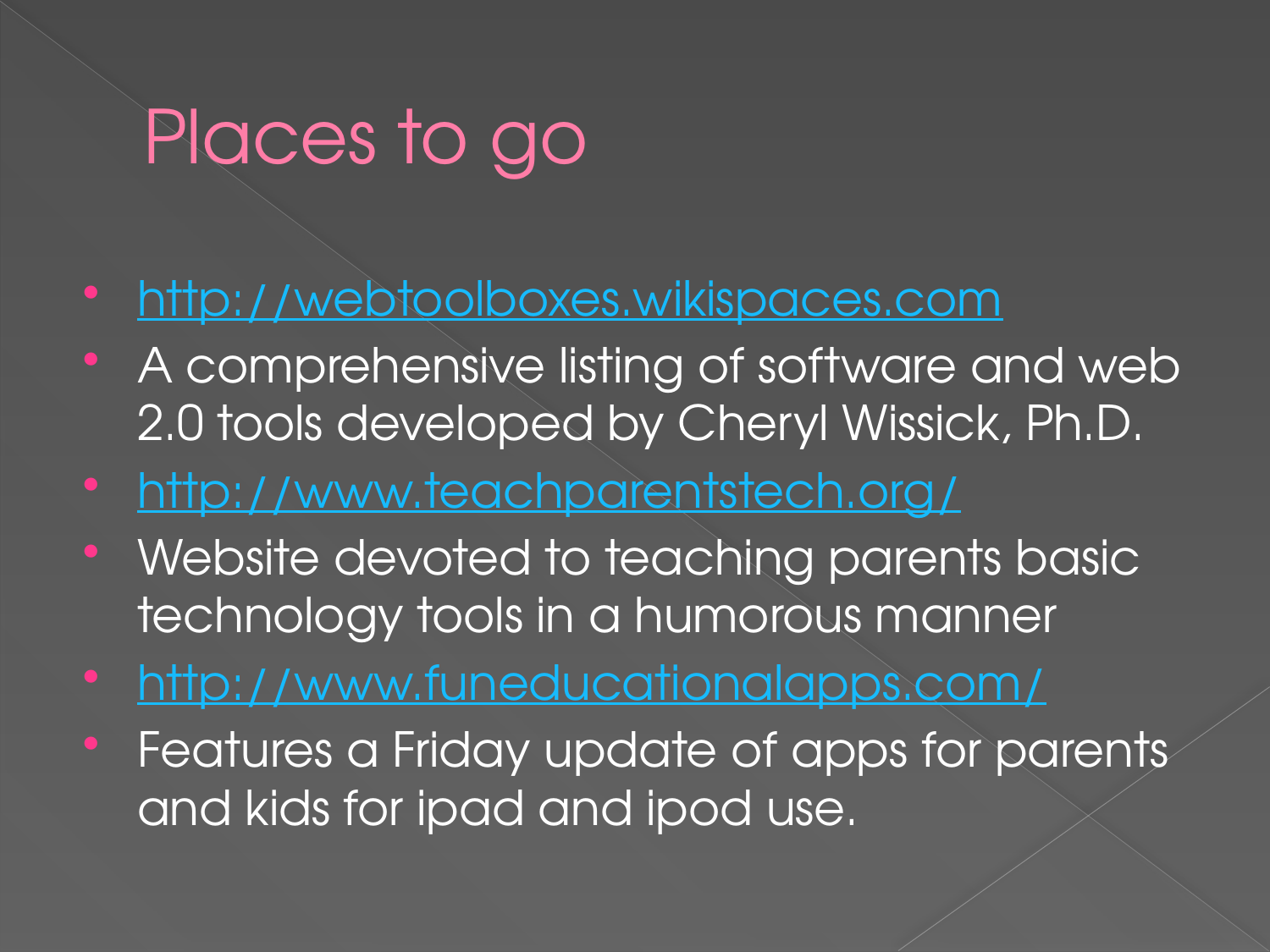

# Places to go
http://webtoolboxes.wikispaces.com
A comprehensive listing of software and web 2.0 tools developed by Cheryl Wissick, Ph.D.
http://www.teachparentstech.org/
Website devoted to teaching parents basic technology tools in a humorous manner
http://www.funeducationalapps.com/
Features a Friday update of apps for parents and kids for ipad and ipod use.